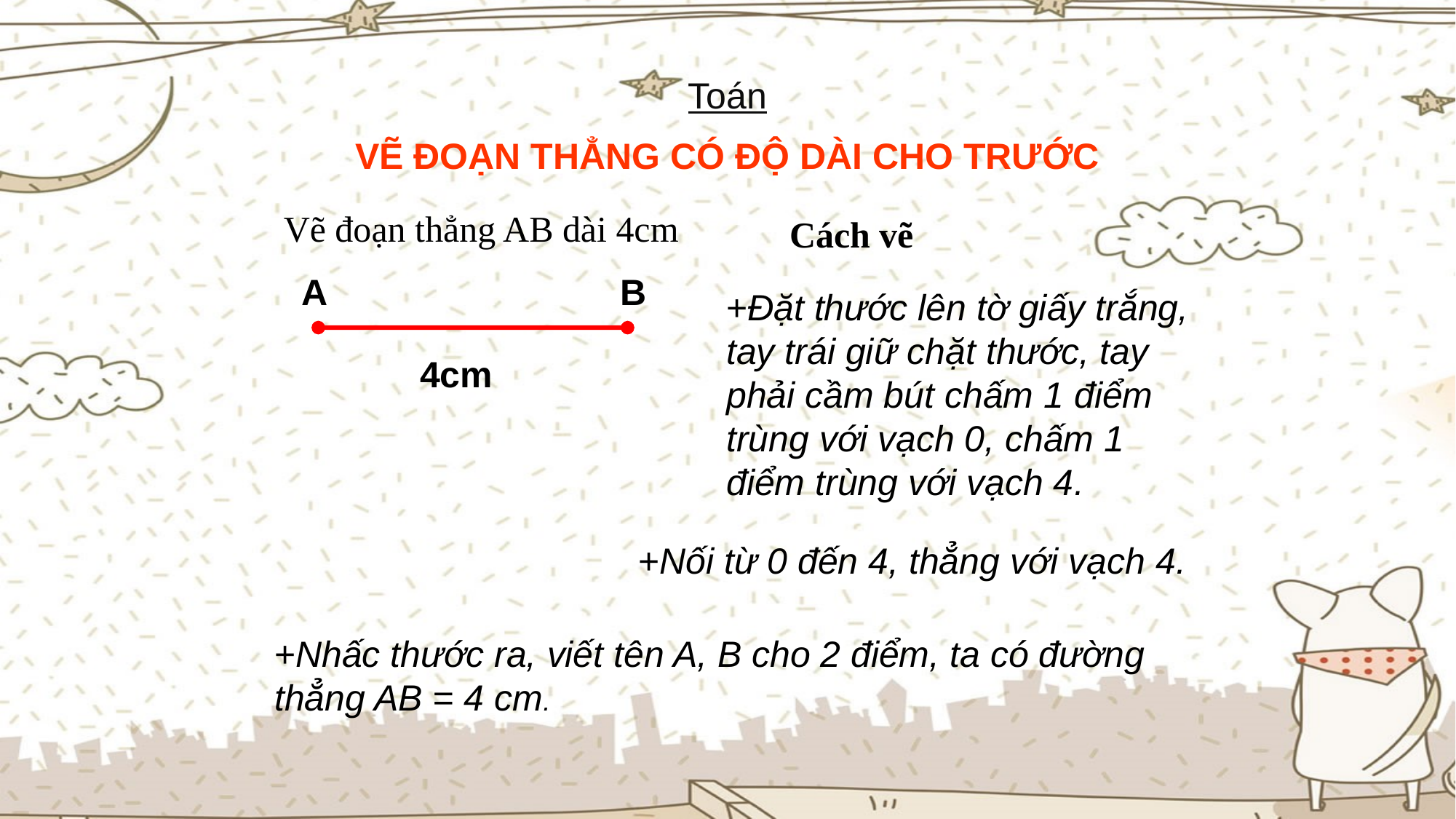

Toán
VẼ ĐOẠN THẲNG CÓ ĐỘ DÀI CHO TRƯỚC

Vẽ đoạn thẳng AB dài 4cm
Cách vẽ
A
B
+Đặt thước lên tờ giấy trắng, tay trái giữ chặt thước, tay phải cầm bút chấm 1 điểm trùng với vạch 0, chấm 1 điểm trùng với vạch 4.

4cm
+Nối từ 0 đến 4, thẳng với vạch 4.
+Nhấc thước ra, viết tên A, B cho 2 điểm, ta có đường thẳng AB = 4 cm.